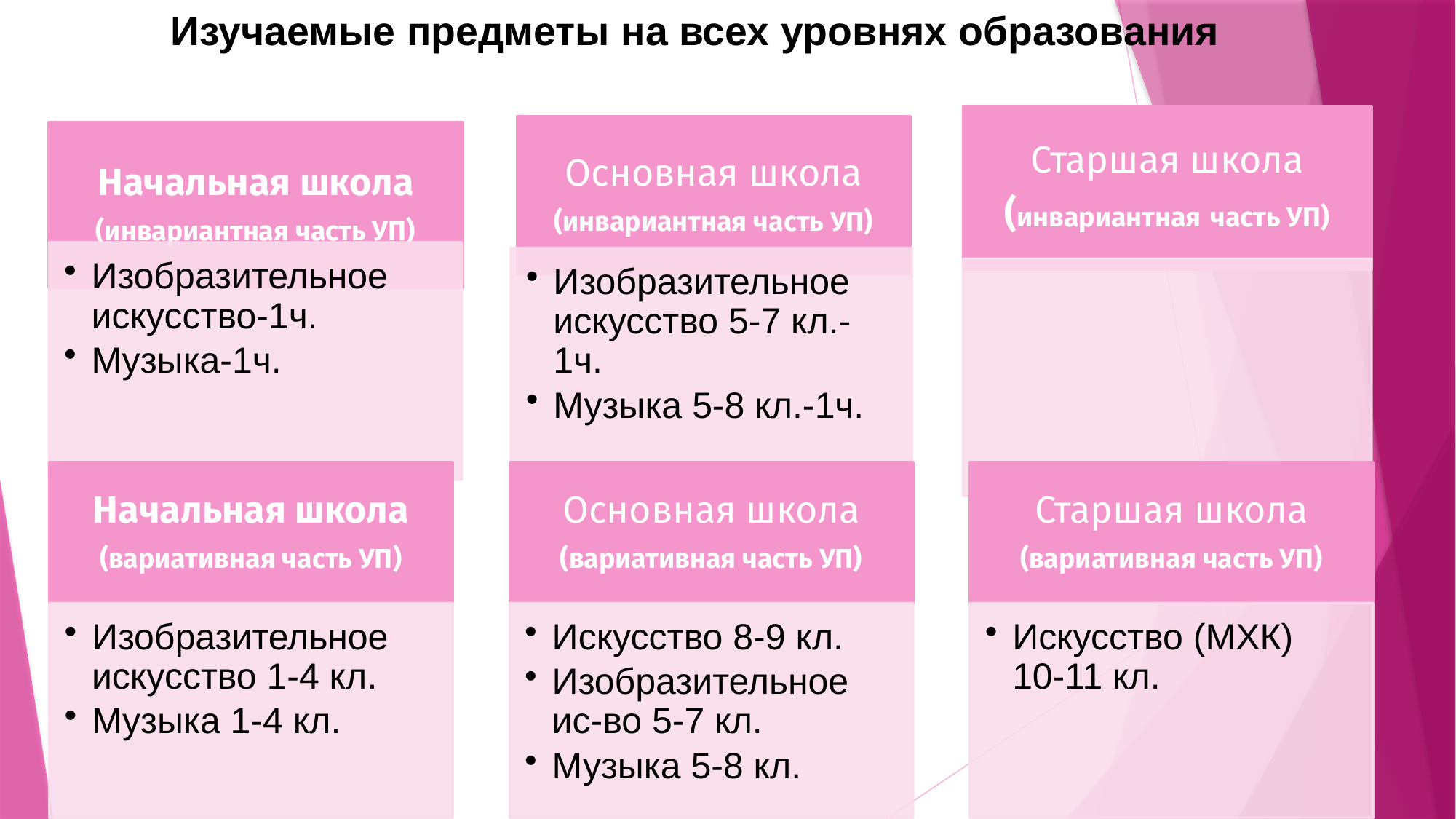

# Изучаемые предметы на всех уровнях образования
Начальная школа
(инвариантная часть УП)
Изобразительное искусство-1ч.
Музыка-1ч.
Основная школа
(инвариантная часть УП)
Изобразительное искусство 5-7 кл.-1ч.
Музыка 5-8 кл.-1ч.
Старшая школа
(инвариантная часть УП)
Начальная школа
(вариативная часть УП)
Изобразительное искусство 1-4 кл.
Музыка 1-4 кл.
Основная школа
(вариативная часть УП)
Искусство 8-9 кл.
Изобразительное ис-во 5-7 кл.
Музыка 5-8 кл.
Старшая школа
(вариативная часть УП)
Искусство (МХК) 10-11 кл.